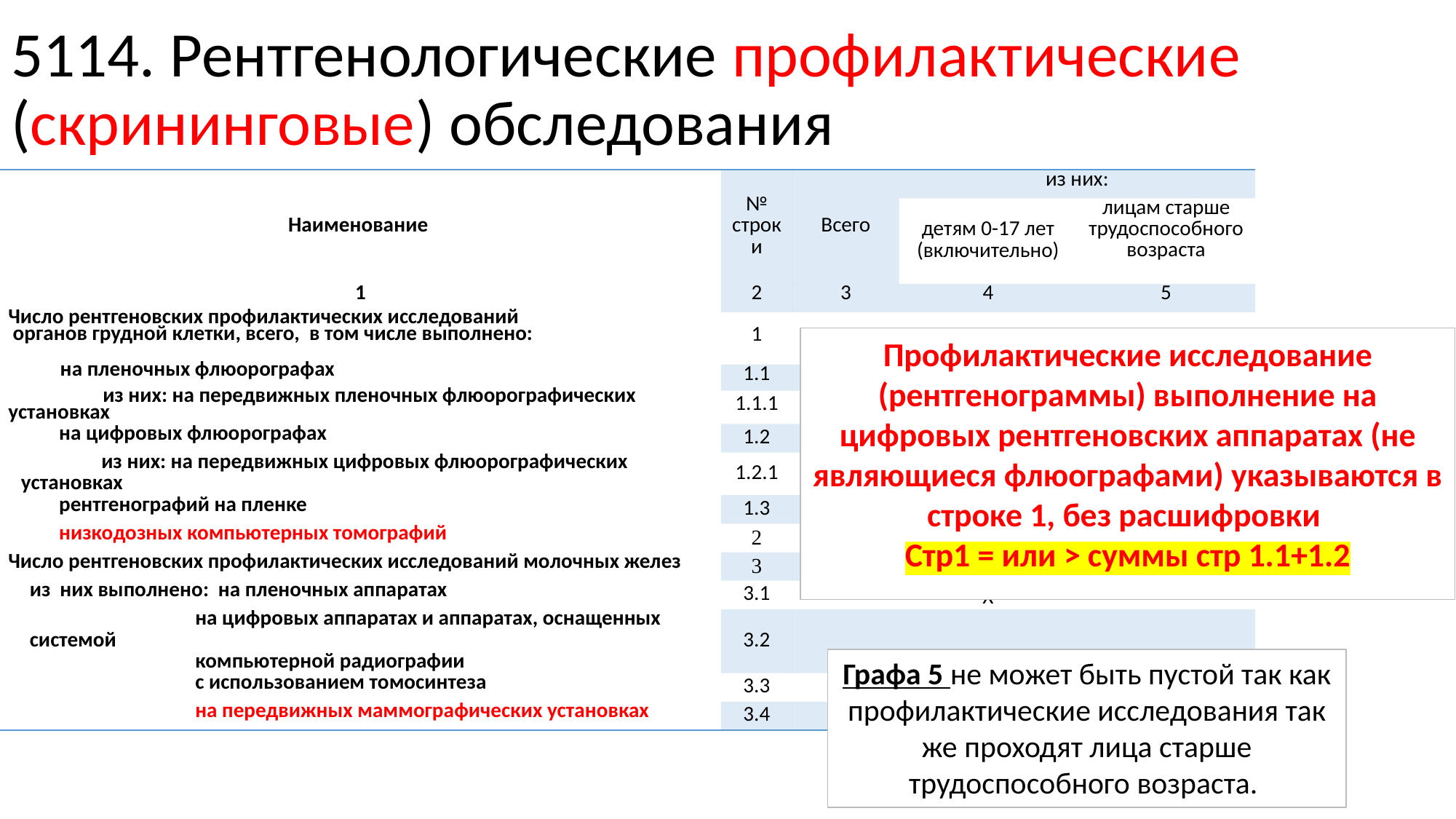

# 5114. Рентгенологические профилактические (скрининговые) обследования
| Наименование | № строки | Всего | из них: |  |
| --- | --- | --- | --- | --- |
|  |  |  | детям 0-17 лет (включительно) | лицам старше трудоспособного возраста |
| 1 | 2 | 3 | 4 | 5 |
| Число рентгеновских профилактических исследований органов грудной клетки, всего, в том числе выполнено: | 1 |  |  |  |
| на пленочных флюорографах | 1.1 |  |  |  |
| из них: на передвижных пленочных флюорографических установках | 1.1.1 |  |  |  |
| на цифровых флюорографах | 1.2 |  |  |  |
| из них: на передвижных цифровых флюорографических установках | 1.2.1 |  |  |  |
| рентгенографий на пленке | 1.3 |  |  |  |
| низкодозных компьютерных томографий | 2 |  | Х |  |
| Число рентгеновских профилактических исследований молочных желез | 3 |  | Х |  |
| из них выполнено: на пленочных аппаратах | 3.1 |  | Х |  |
| на цифровых аппаратах и аппаратах, оснащенных системой компьютерной радиографии | 3.2 |  | Х |  |
| с использованием томосинтеза | 3.3 |  | Х |  |
| на передвижных маммографических установках | 3.4 |  | Х |  |
Профилактические исследование (рентгенограммы) выполнение на цифровых рентгеновских аппаратах (не являющиеся флюографами) указываются в строке 1, без расшифровки
Стр1 = или > суммы стр 1.1+1.2
Графа 5 не может быть пустой так как профилактические исследования так же проходят лица старше трудоспособного возраста.